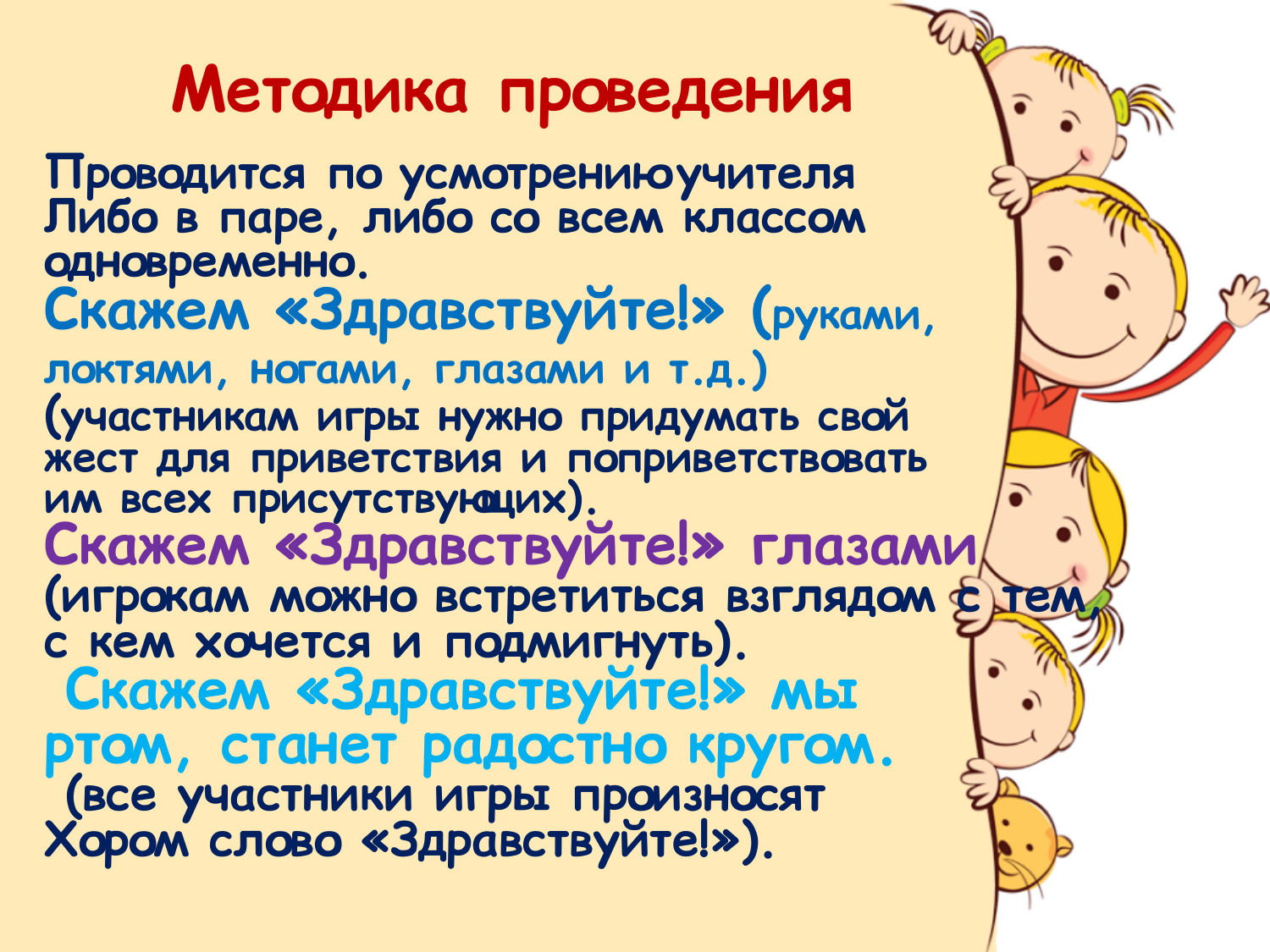

Методика проведения
Проводится по усмотрению учителя
Либо в паре, либо со всем классом
одновременно.
Скажем «Здравствуйте!» (руками, локтями, ногами, глазами и т.д.)
(участникам игры нужно придумать свой
жест для приветствия и поприветствовать
им всех присутствующих).
Скажем «Здравствуйте!» глазами
(игрокам можно встретиться взглядом с тем, с кем хочется и подмигнуть).
 Скажем «Здравствуйте!» мы
ртом, станет радостно кругом.
 (все участники игры произносят
Хором слово «Здравствуйте!»).